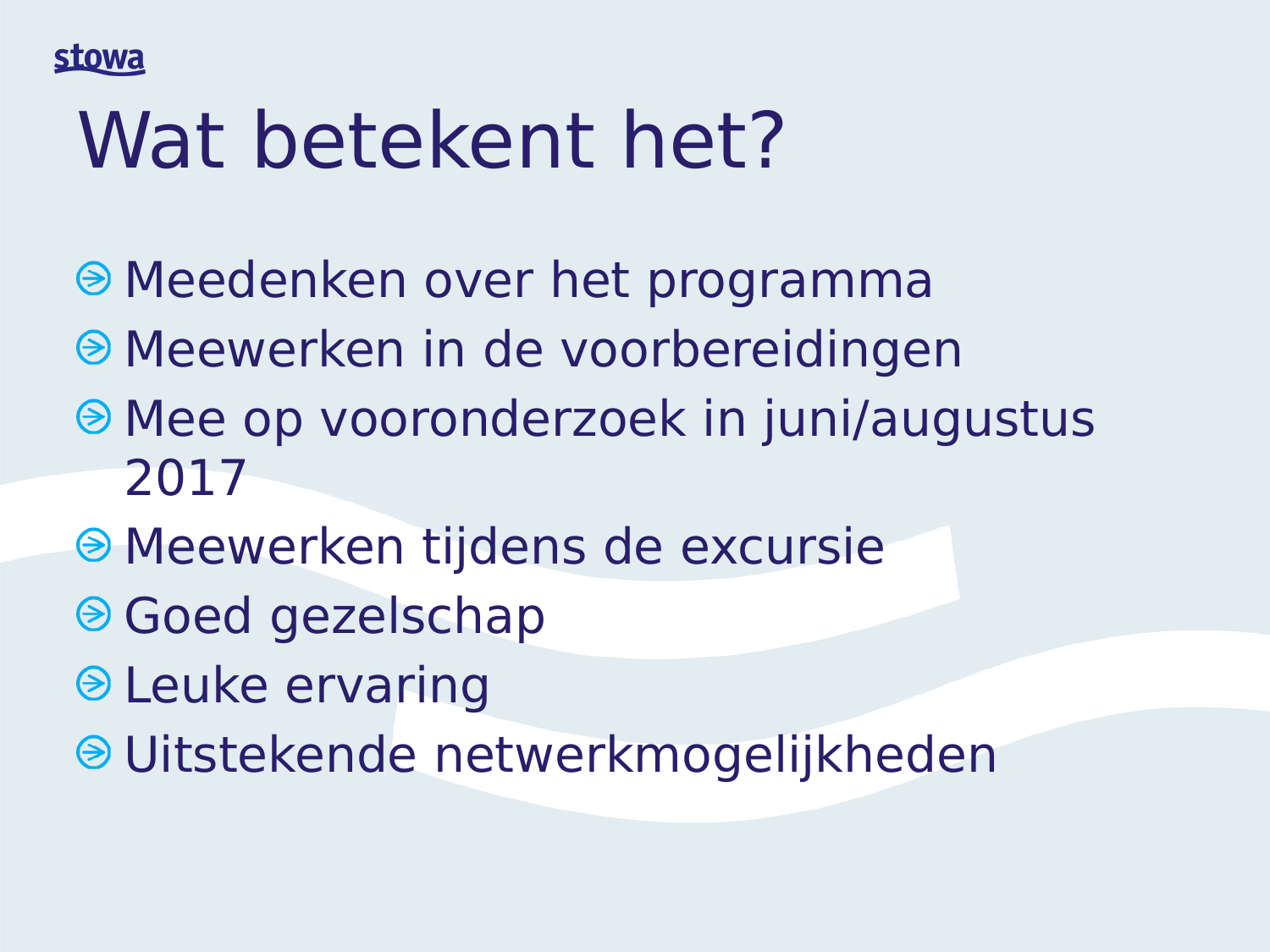

# Wat betekent het?
Meedenken over het programma
Meewerken in de voorbereidingen
Mee op vooronderzoek in juni/augustus 2017
Meewerken tijdens de excursie
Goed gezelschap
Leuke ervaring
Uitstekende netwerkmogelijkheden